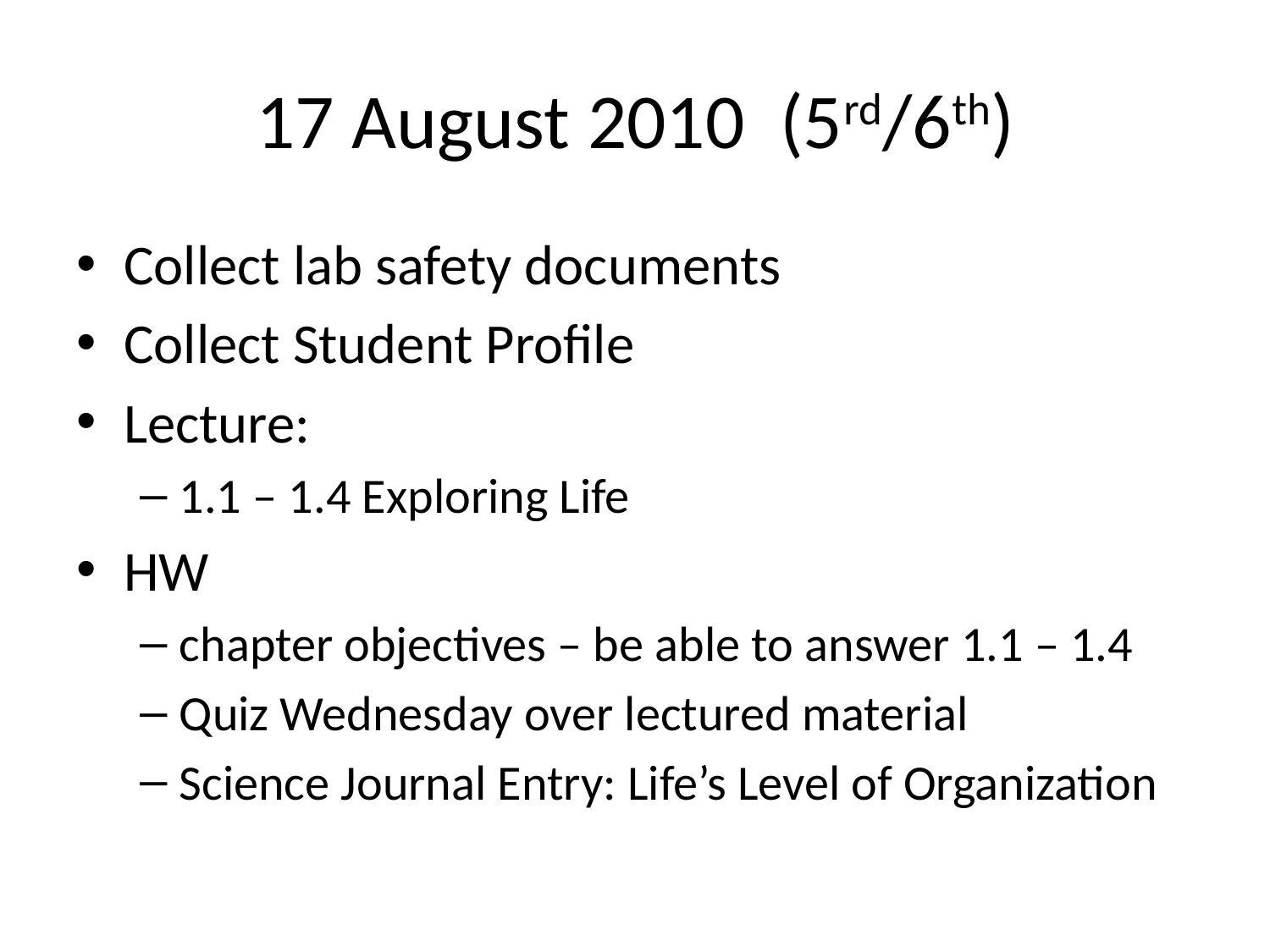

# 17 August 2010  (5rd/6th)
Collect lab safety documents
Collect Student Profile
Lecture:
1.1 – 1.4 Exploring Life
HW
chapter objectives – be able to answer 1.1 – 1.4
Quiz Wednesday over lectured material
Science Journal Entry: Life’s Level of Organization